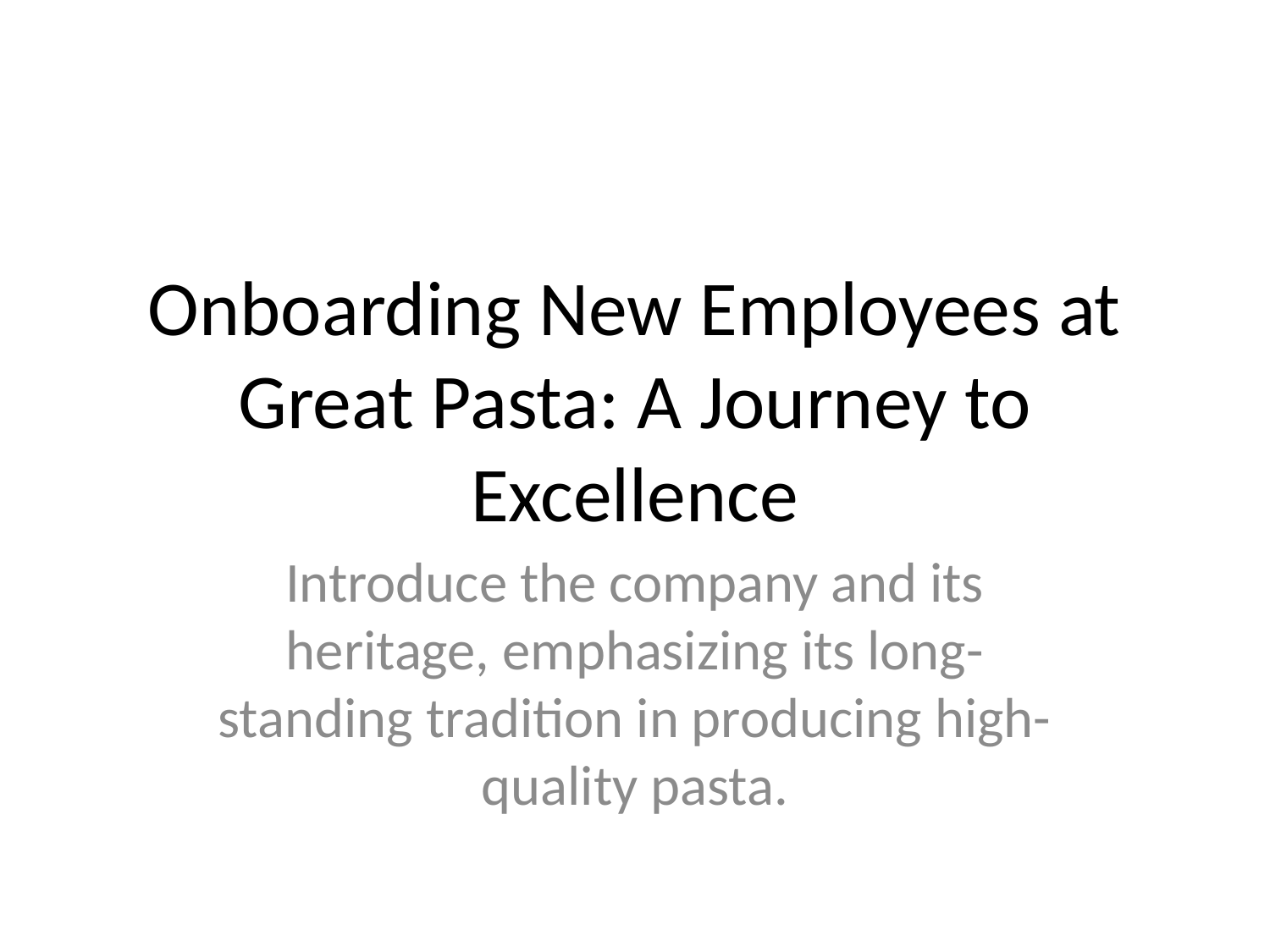

# Onboarding New Employees at Great Pasta: A Journey to Excellence
Introduce the company and its heritage, emphasizing its long-standing tradition in producing high-quality pasta.